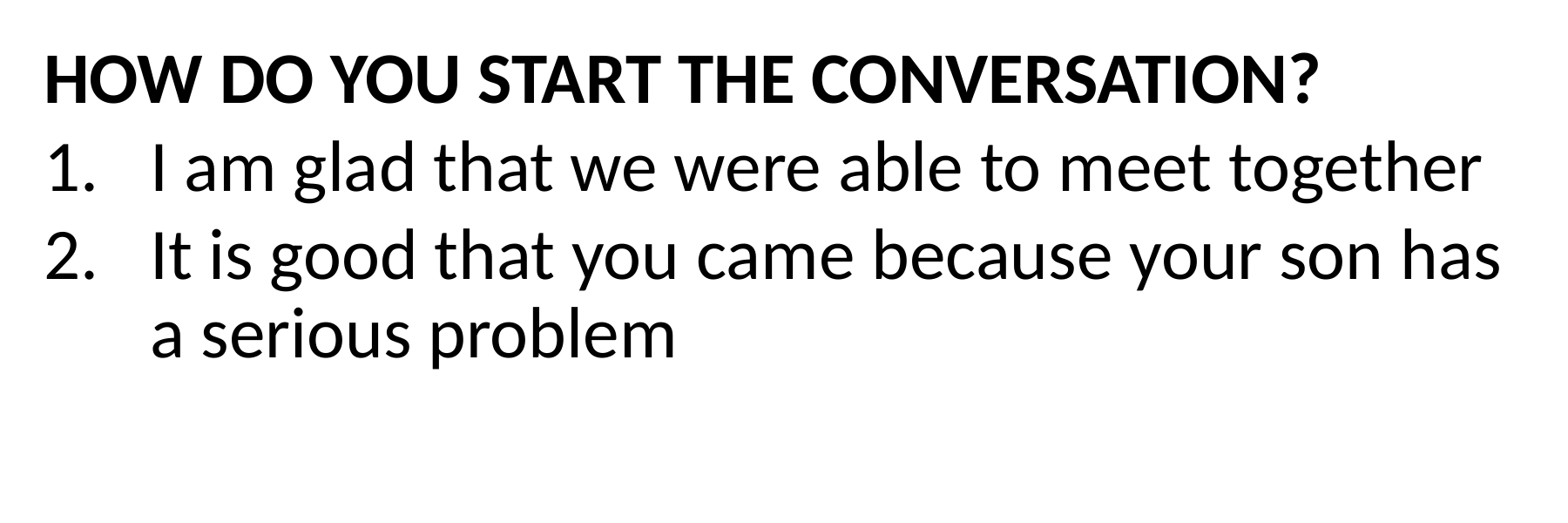

HOW DO YOU START THE CONVERSATION?
I am glad that we were able to meet together
It is good that you came because your son has a serious problem